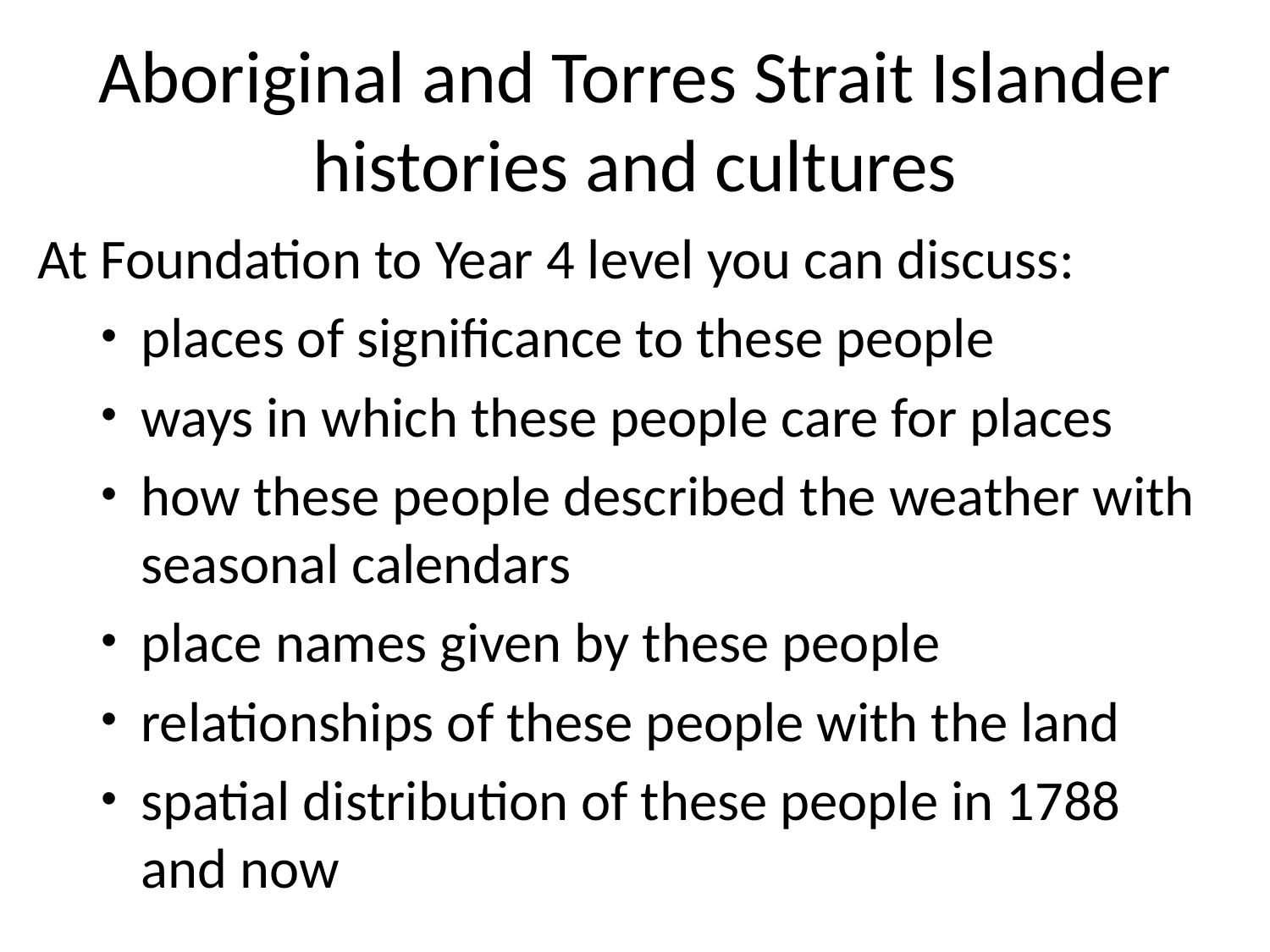

# Aboriginal and Torres Strait Islander histories and cultures
At Foundation to Year 4 level you can discuss:
places of significance to these people
ways in which these people care for places
how these people described the weather with seasonal calendars
place names given by these people
relationships of these people with the land
spatial distribution of these people in 1788
and now